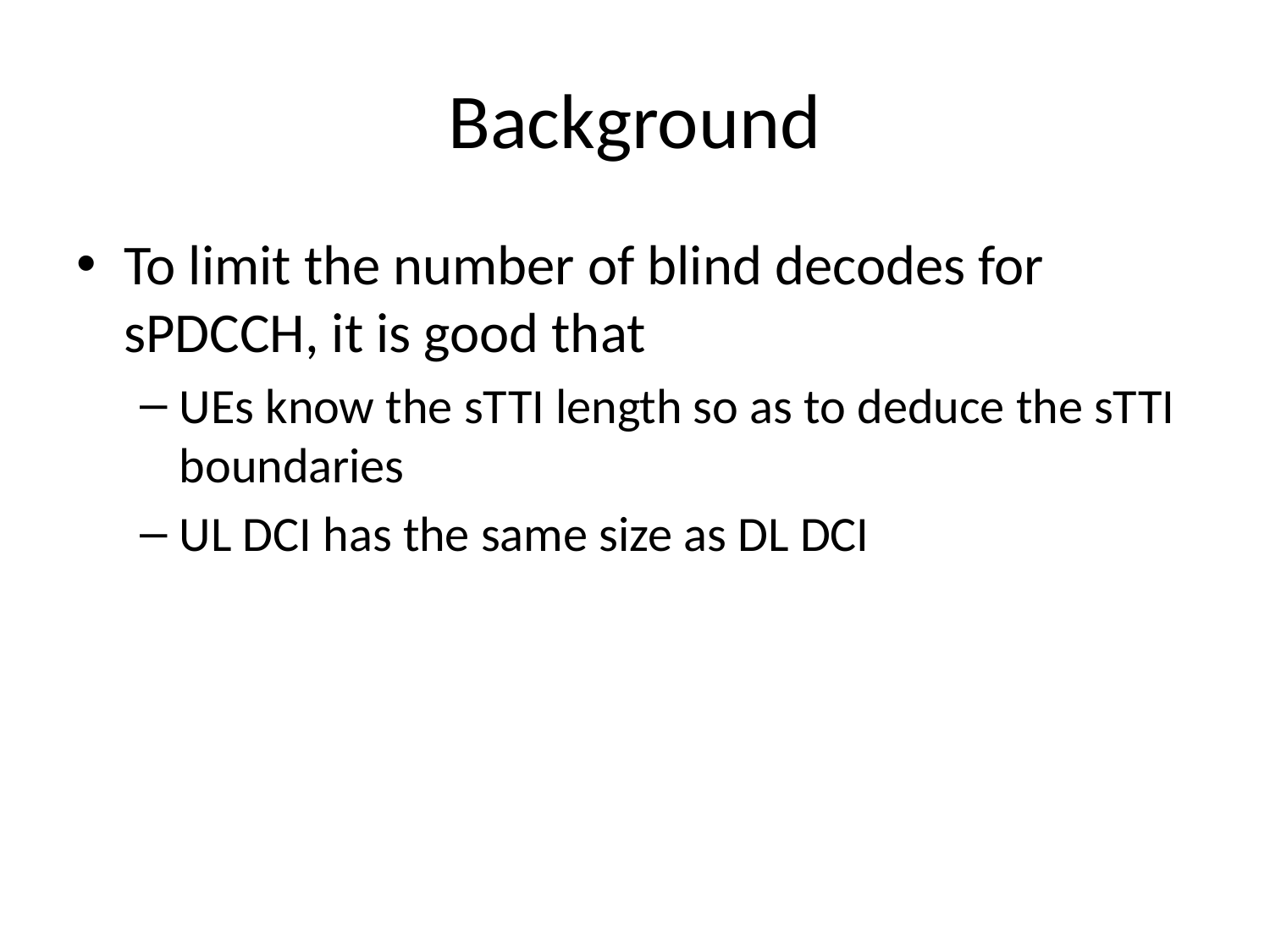

# Background
To limit the number of blind decodes for sPDCCH, it is good that
UEs know the sTTI length so as to deduce the sTTI boundaries
UL DCI has the same size as DL DCI